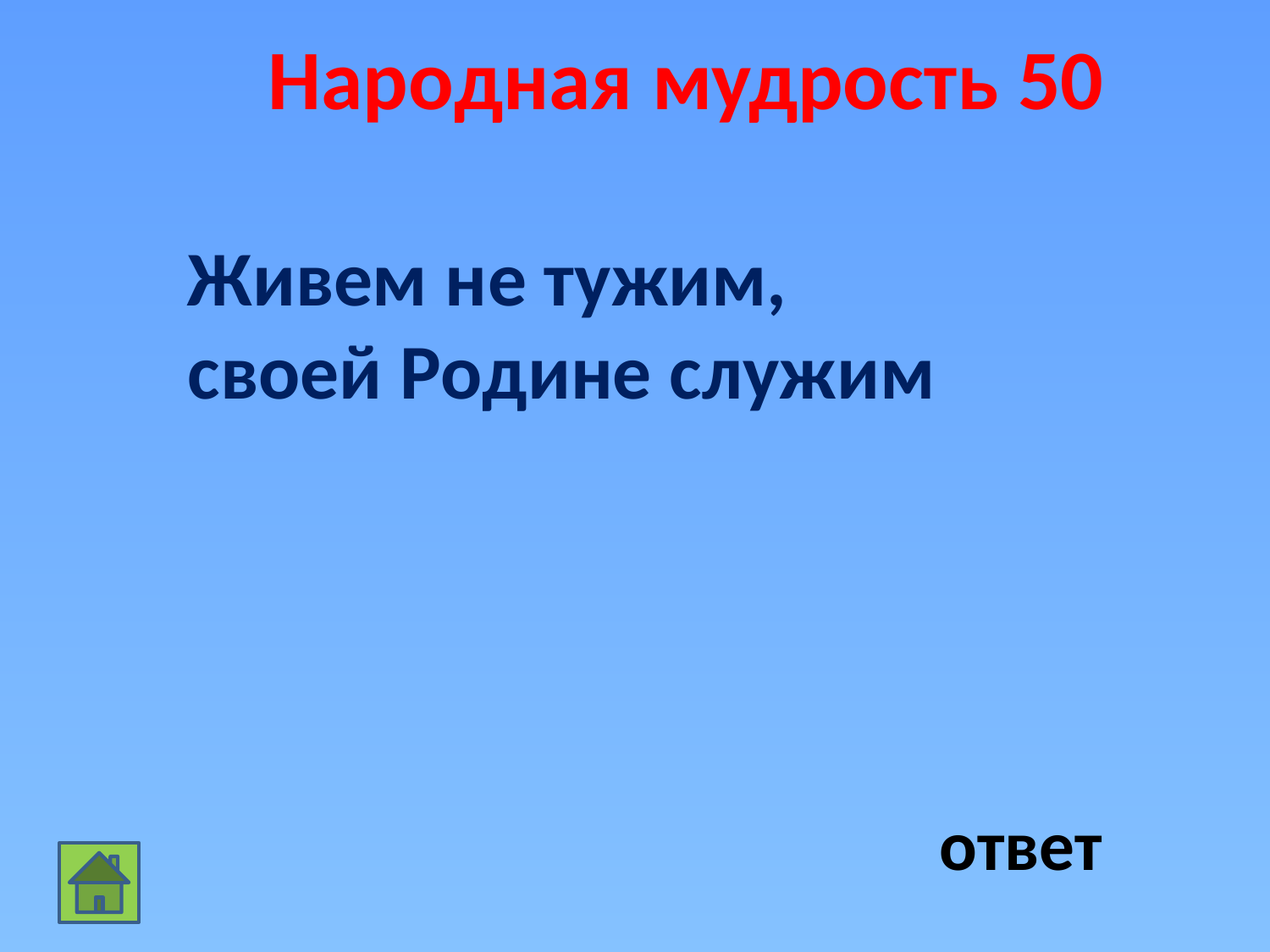

Народная мудрость 50
Живем не тужим,
своей Родине служим
ответ